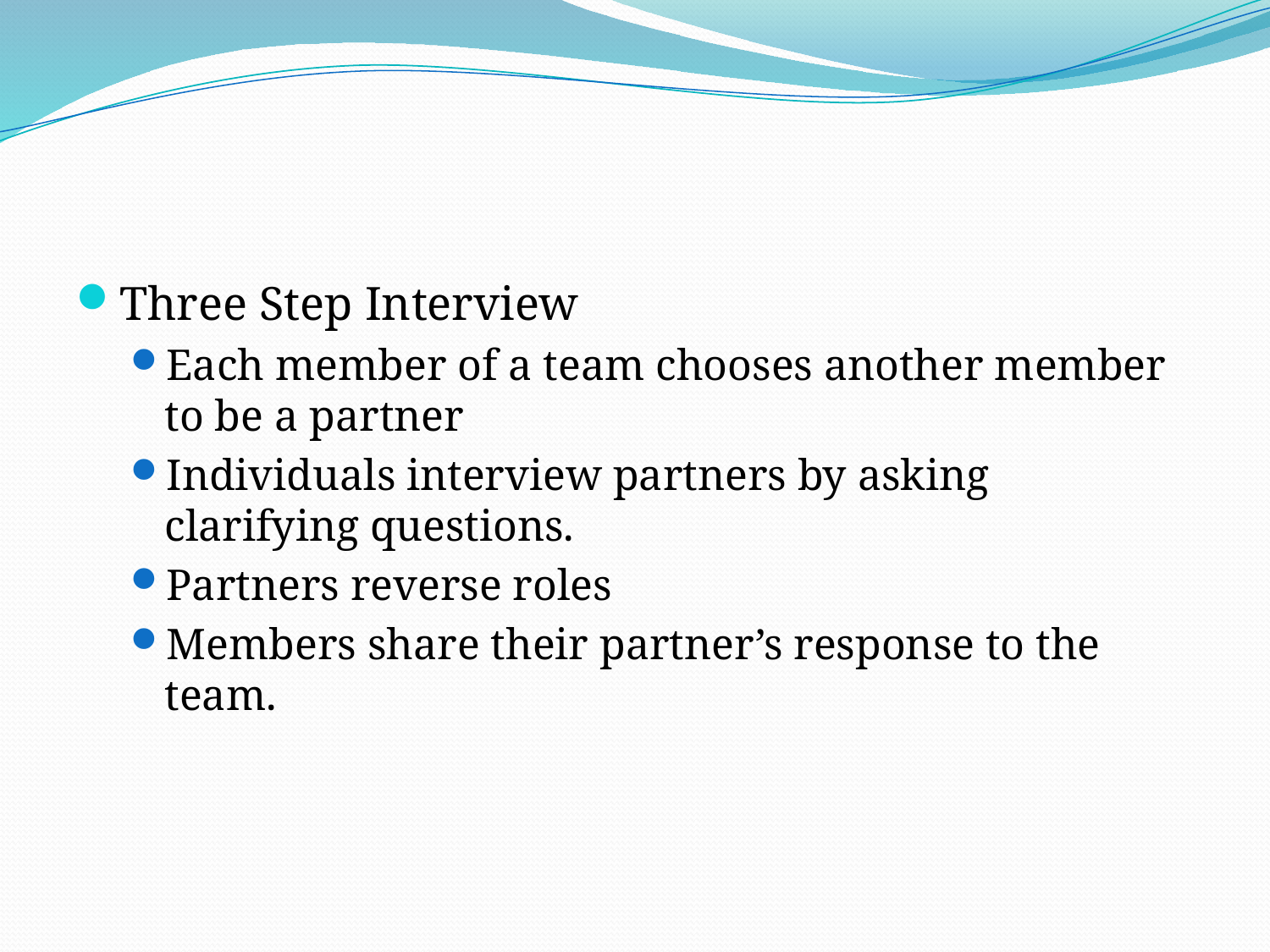

#
Three Step Interview
Each member of a team chooses another member to be a partner
Individuals interview partners by asking clarifying questions.
Partners reverse roles
Members share their partner’s response to the team.